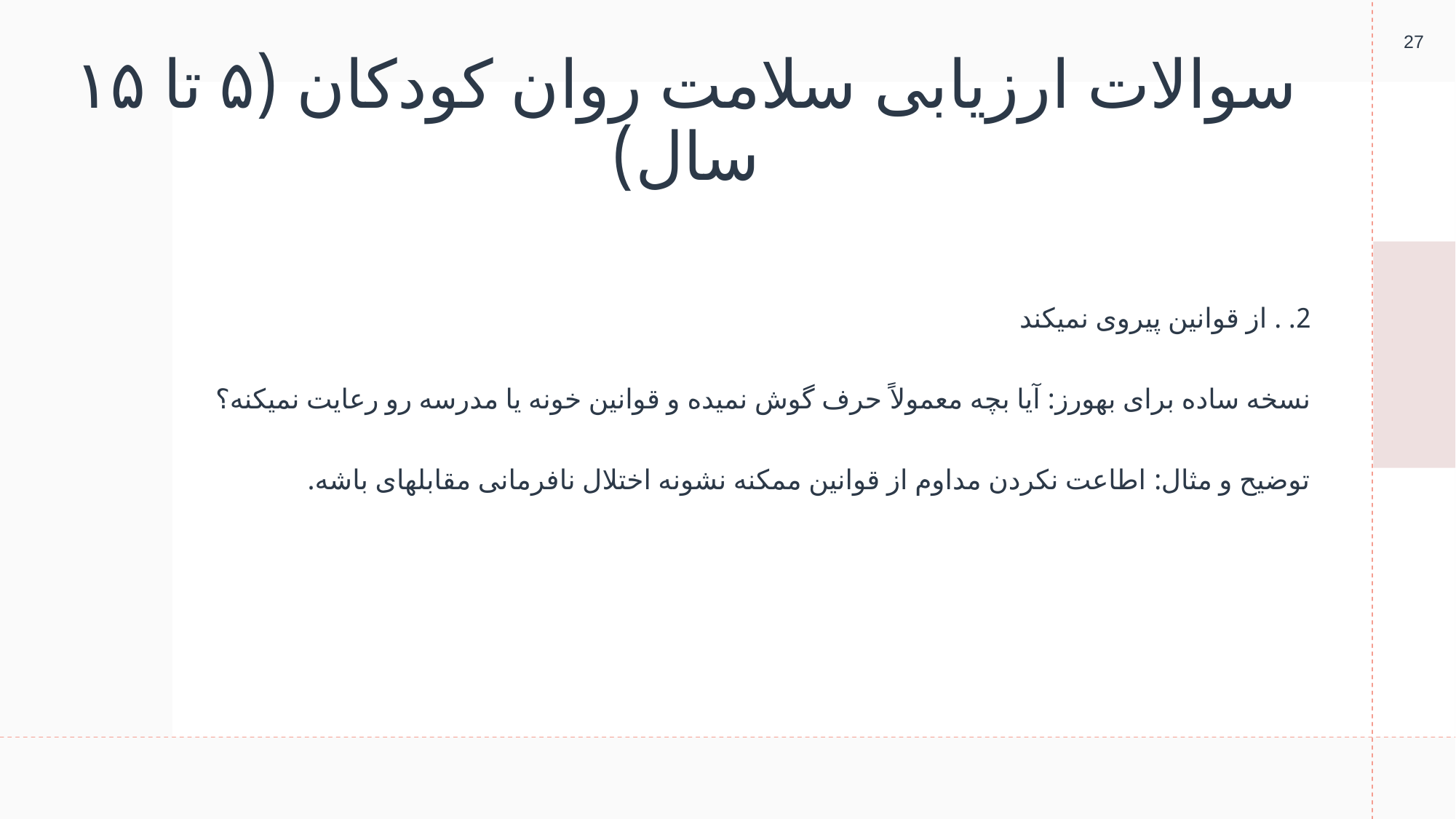

27
# سوالات ارزیابی سلامت روان کودکان (۵ تا ۱۵ سال)
2. . از قوانین پیروی نمیکند
نسخه ساده برای بهورز: آیا بچه معمولاً حرف گوش نمیده و قوانین خونه یا مدرسه رو رعایت نمیکنه؟
توضیح و مثال: اطاعت نکردن مداوم از قوانین ممکنه نشونه اختلال نافرمانی مقابلهای باشه.